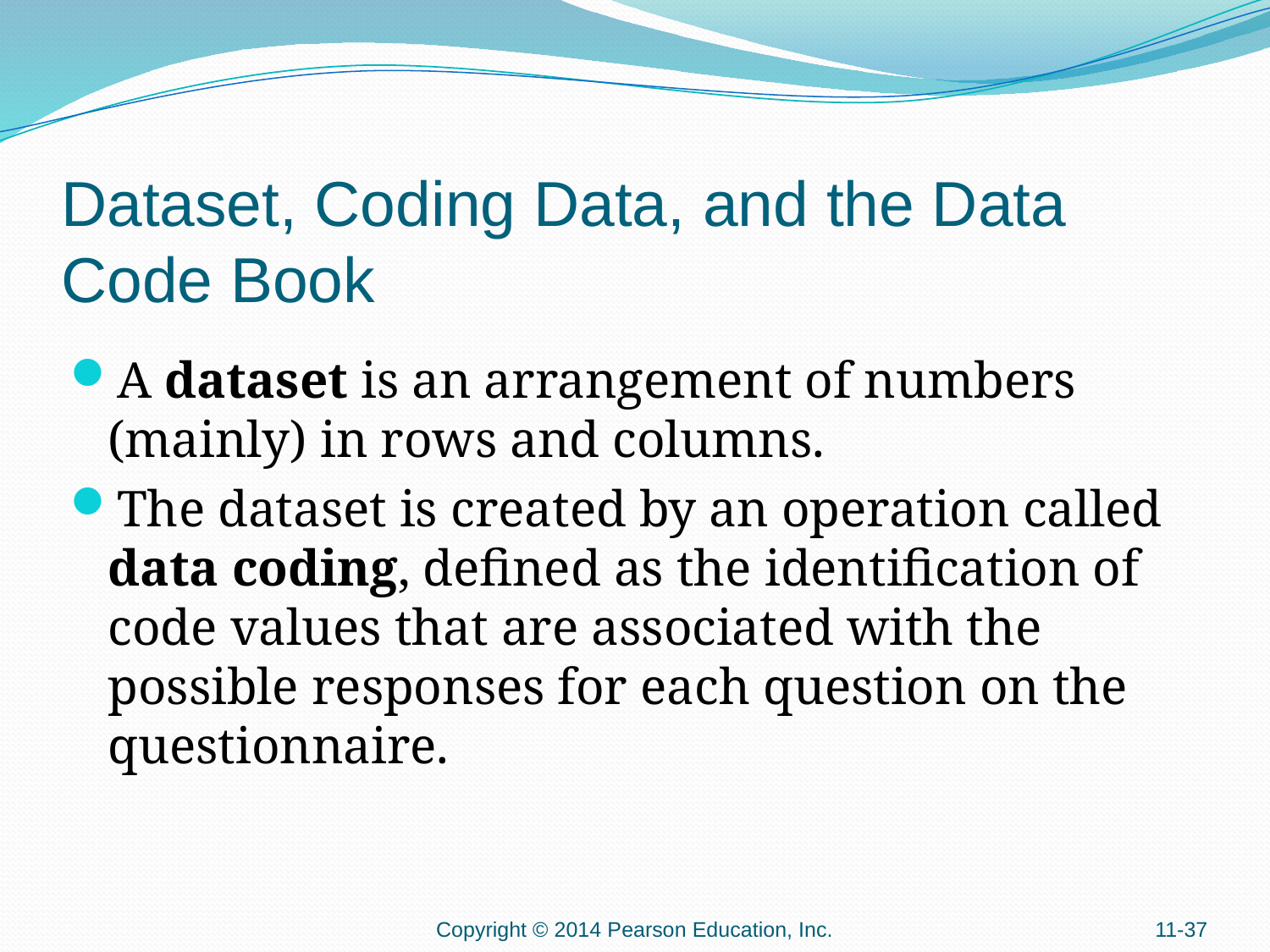

# Dataset, Coding Data, and the Data Code Book
A dataset is an arrangement of numbers (mainly) in rows and columns.
The dataset is created by an operation called data coding, defined as the identification of code values that are associated with the possible responses for each question on the questionnaire.